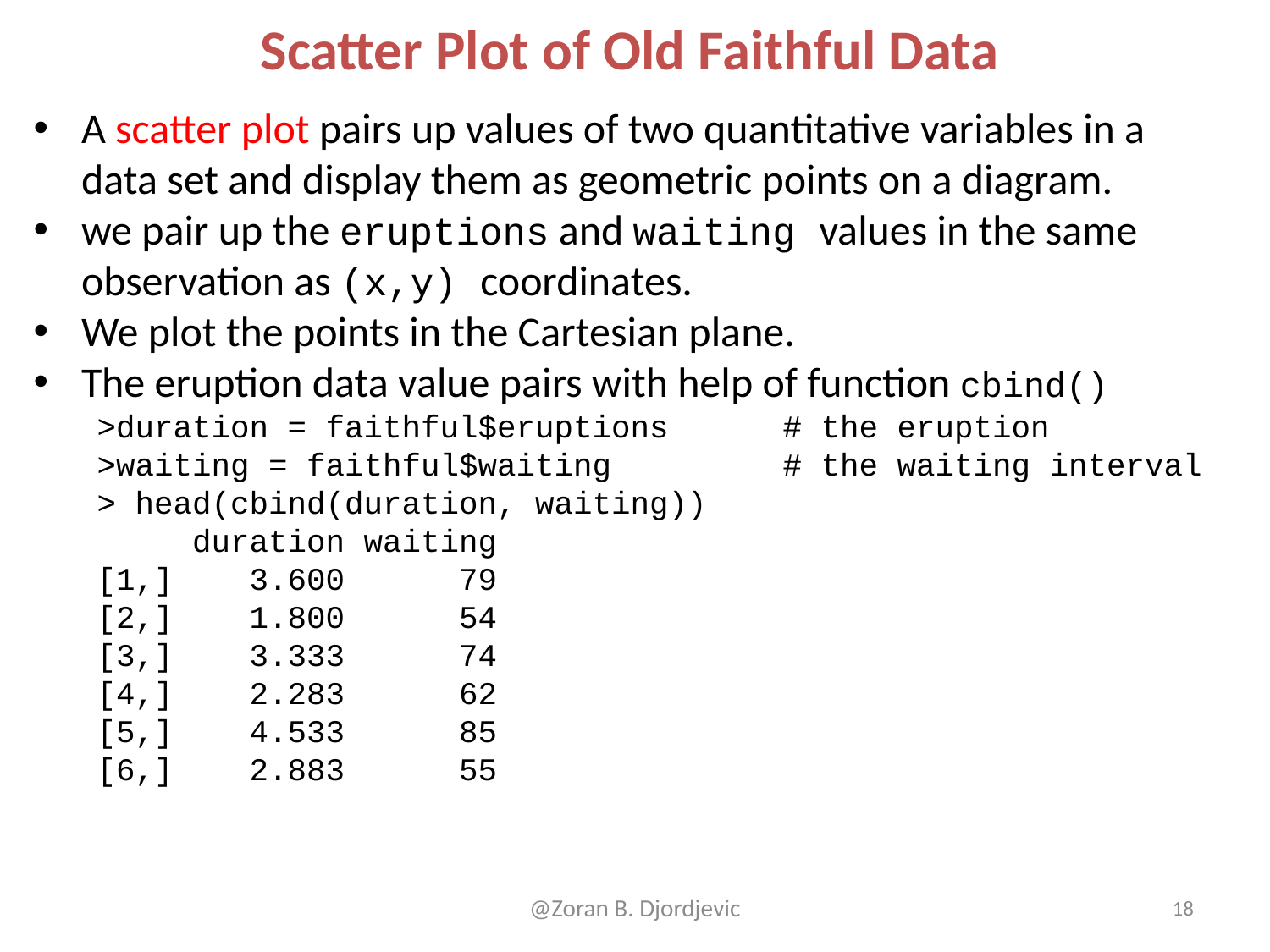

# Scatter Plot of Old Faithful Data
A scatter plot pairs up values of two quantitative variables in a data set and display them as geometric points on a diagram.
we pair up the eruptions and waiting values in the same observation as (x,y) coordinates.
We plot the points in the Cartesian plane.
The eruption data value pairs with help of function cbind()
>duration = faithful$eruptions      # the eruption
>waiting = faithful$waiting         # the waiting interval
> head(cbind(duration, waiting))
     duration waiting
[1,]    3.600      79
[2,]    1.800      54
[3,]    3.333      74
[4,]    2.283      62
[5,]    4.533      85
[6,]    2.883      55

18
@Zoran B. Djordjevic